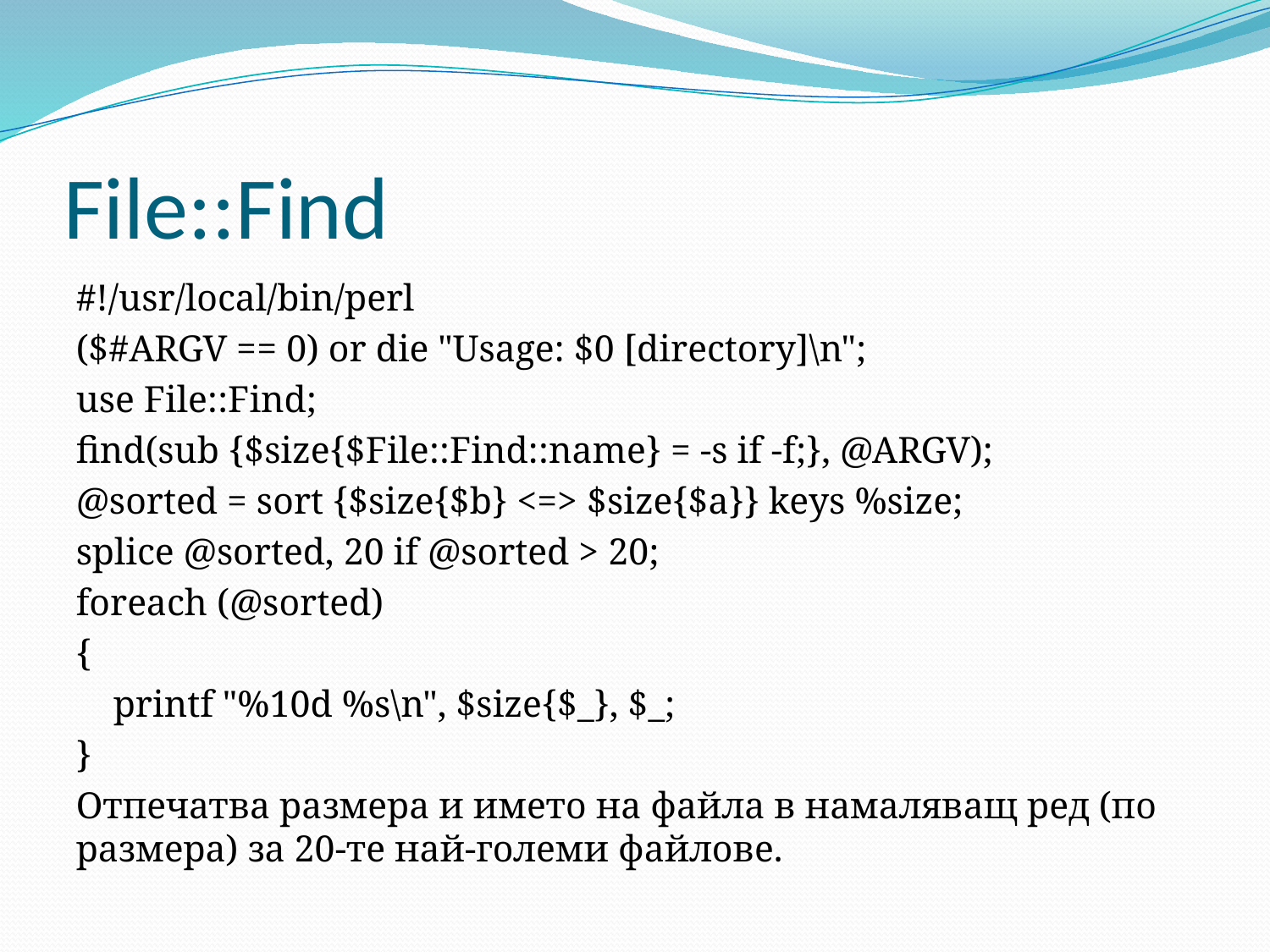

# File::Find
#!/usr/local/bin/perl
($#ARGV == 0) or die "Usage: $0 [directory]\n";
use File::Find;
find(sub {$size{$File::Find::name} = -s if -f;}, @ARGV);
@sorted = sort {$size{$b} <=> $size{$a}} keys %size;
splice @sorted, 20 if @sorted > 20;
foreach (@sorted)
{
    printf "%10d %s\n", $size{$_}, $_;
}
Отпечатва размера и името на файла в намаляващ ред (по размера) за 20-те най-големи файлове.